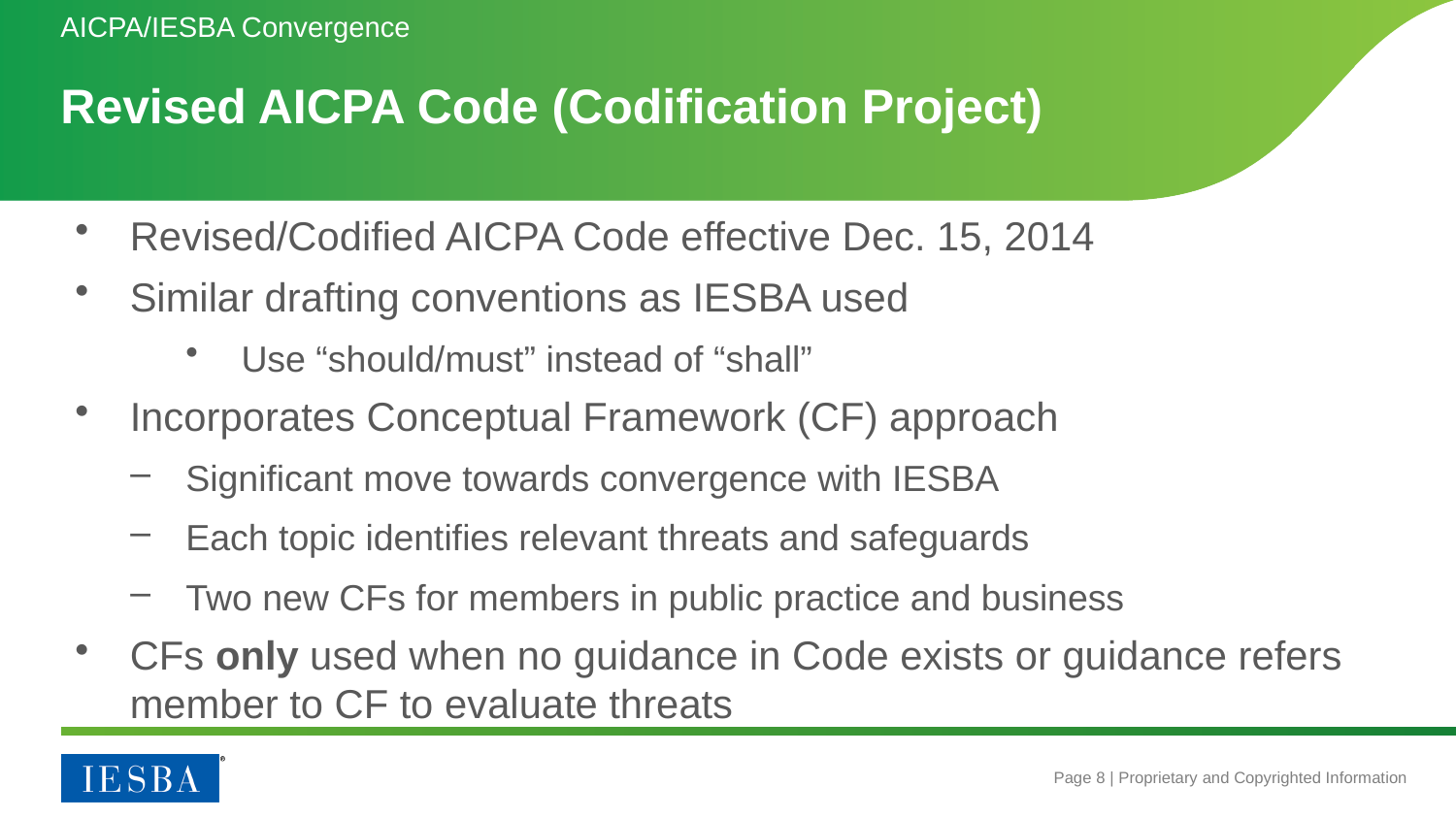

AICPA/IESBA Convergence

# Revised AICPA Code (Codification Project)
Revised/Codified AICPA Code effective Dec. 15, 2014
Similar drafting conventions as IESBA used
Use “should/must” instead of “shall”
Incorporates Conceptual Framework (CF) approach
Significant move towards convergence with IESBA
Each topic identifies relevant threats and safeguards
Two new CFs for members in public practice and business
CFs only used when no guidance in Code exists or guidance refers member to CF to evaluate threats